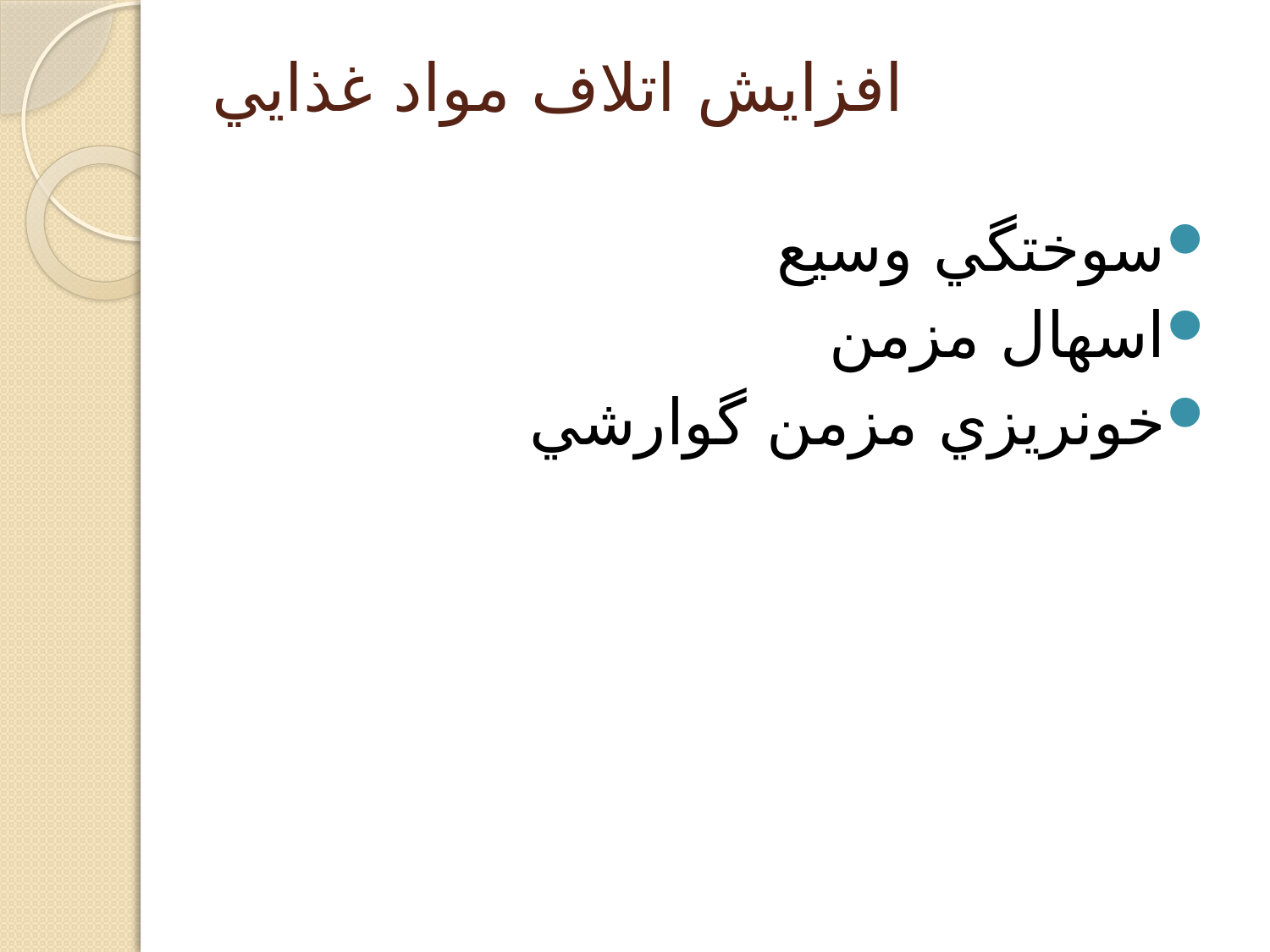

# افزايش اتلاف مواد غذايي
سوختگي وسيع
اسهال مزمن
خونريزي مزمن گوارشي